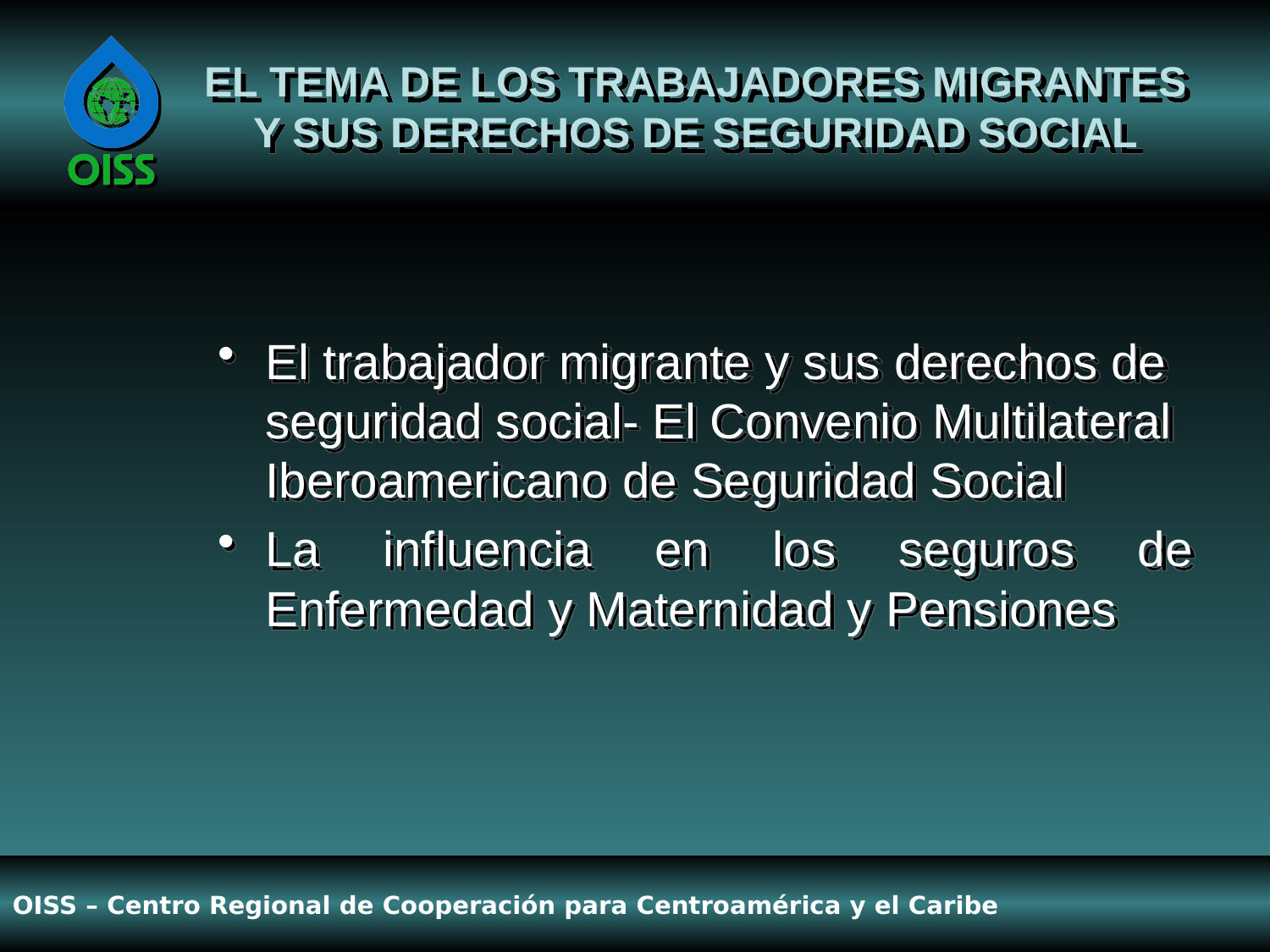

EL TEMA DE LOS TRABAJADORES MIGRANTES Y SUS DERECHOS DE SEGURIDAD SOCIAL
El trabajador migrante y sus derechos de seguridad social- El Convenio Multilateral Iberoamericano de Seguridad Social
La influencia en los seguros de Enfermedad y Maternidad y Pensiones